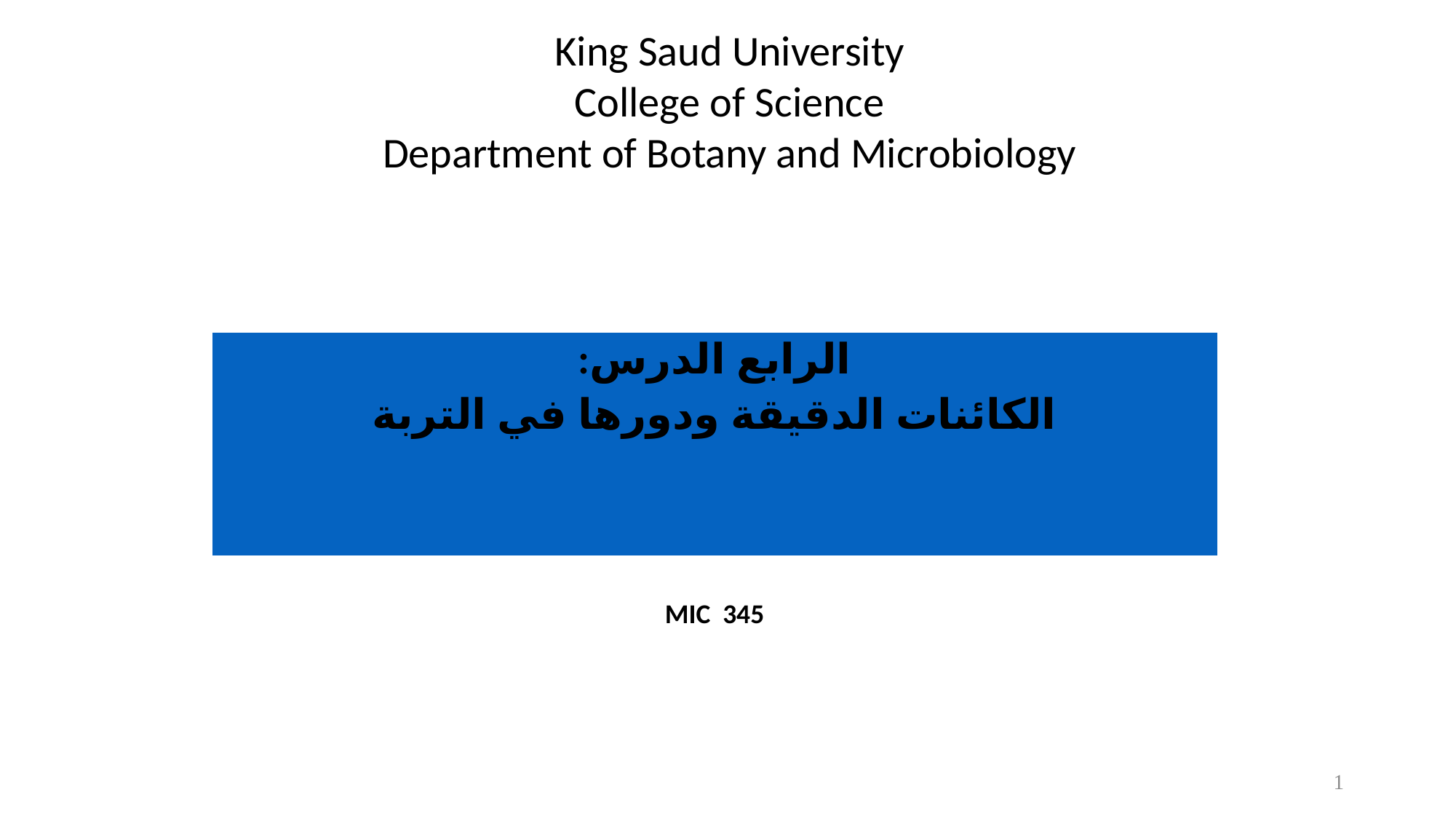

King Saud University
College of Science
Department of Botany and Microbiology
:الرابع الدرس
الكائنات الدقيقة ودورها في التربة

MIC  345
1